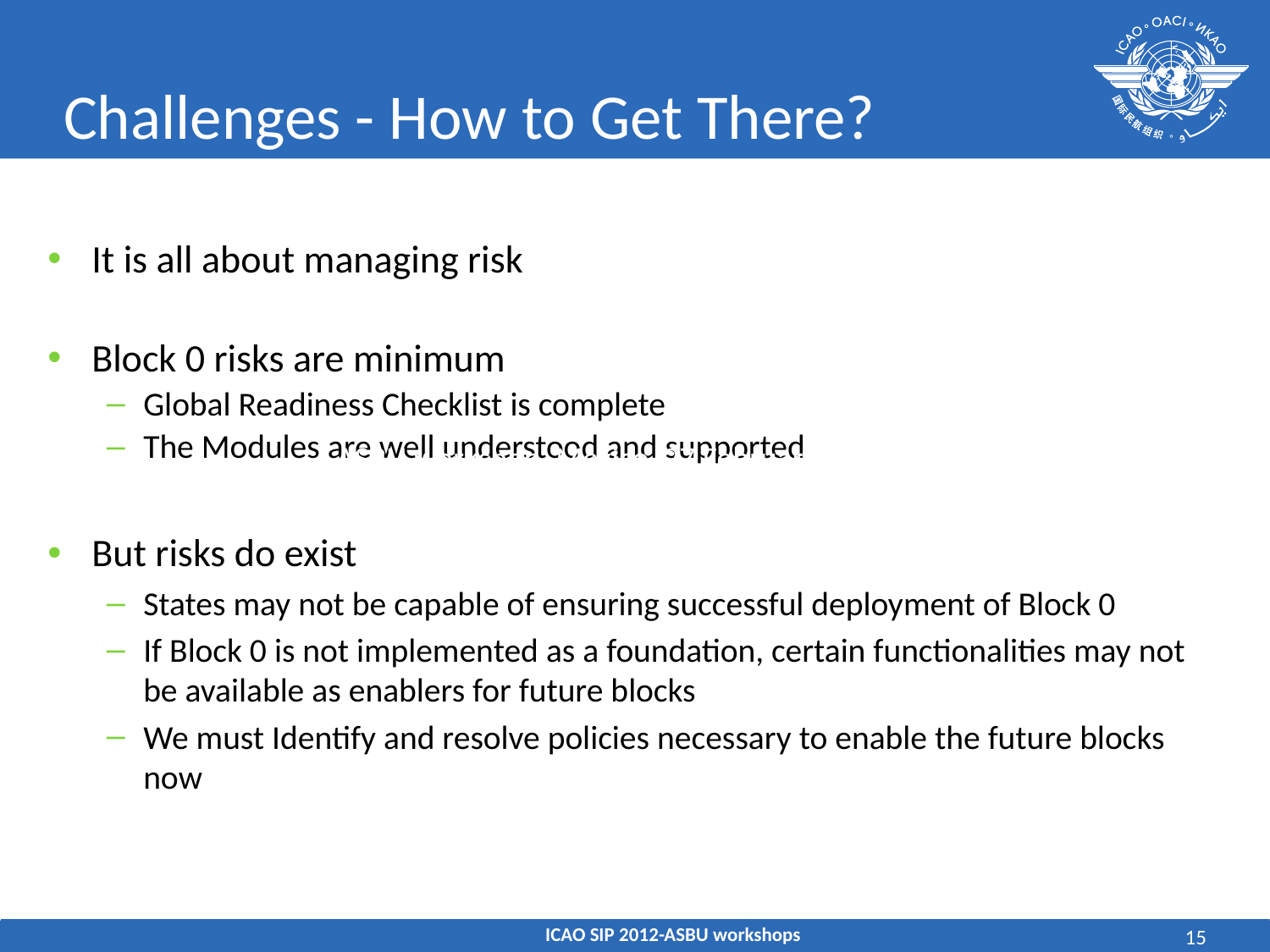

Challenges - How to Get There?
It is all about managing risk

Block 0 risks are minimum
Global Readiness Checklist is complete
The Modules are well understood and supported

But risks do exist
States may not be capable of ensuring successful deployment of Block 0
If Block 0 is not implemented as a foundation, certain functionalities may not be available as enablers for future blocks
We must Identify and resolve policies necessary to enable the future blocks now
ASBU workshop, Mexico, 27 February-2 March 2012
ICAO SIP 2012-ASBU workshops

15